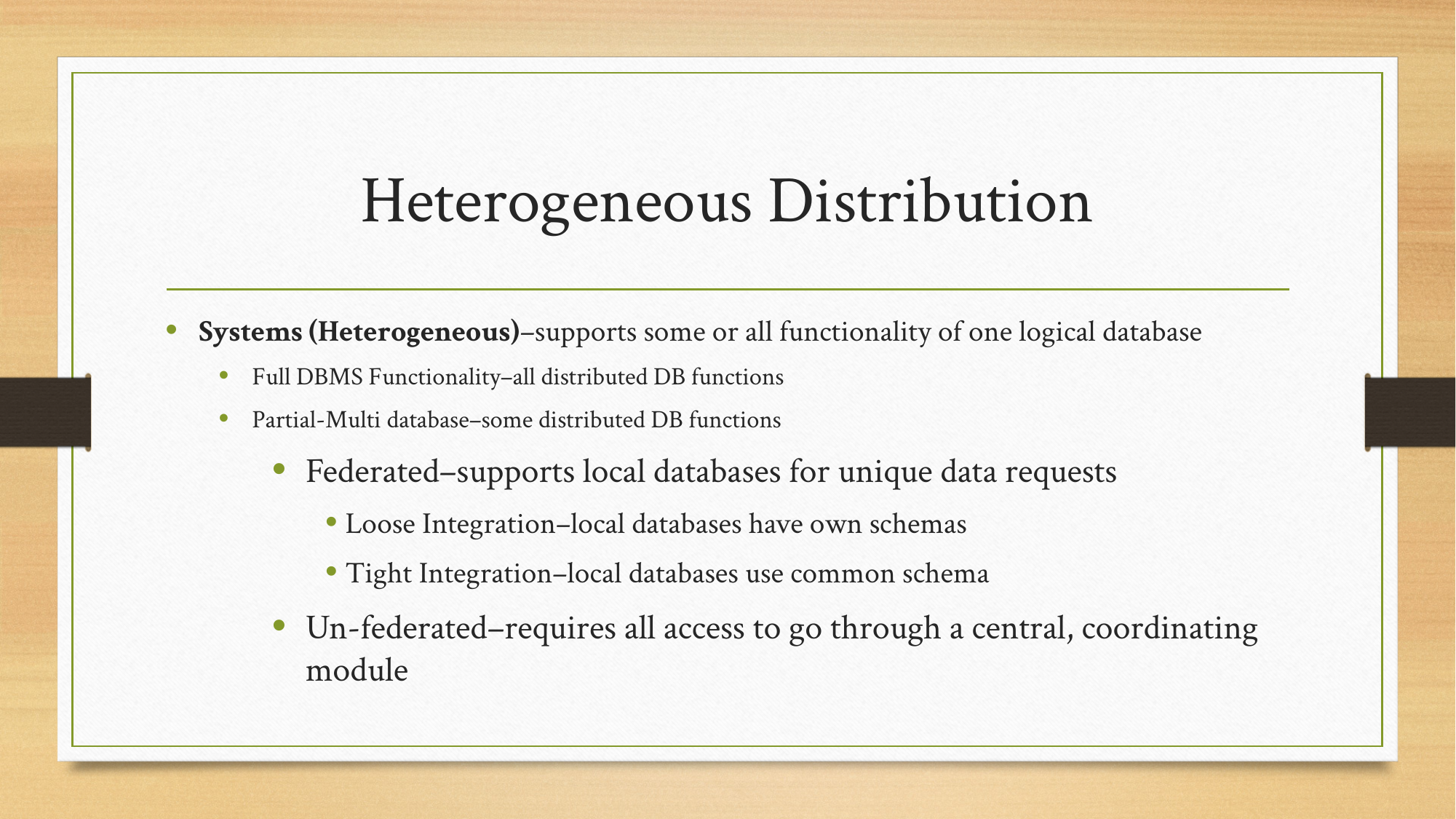

# Heterogeneous Distribution
Systems (Heterogeneous)–supports some or all functionality of one logical database
Full DBMS Functionality–all distributed DB functions
Partial-Multi database–some distributed DB functions
Federated–supports local databases for unique data requests
Loose Integration–local databases have own schemas
Tight Integration–local databases use common schema
Un-federated–requires all access to go through a central, coordinating module